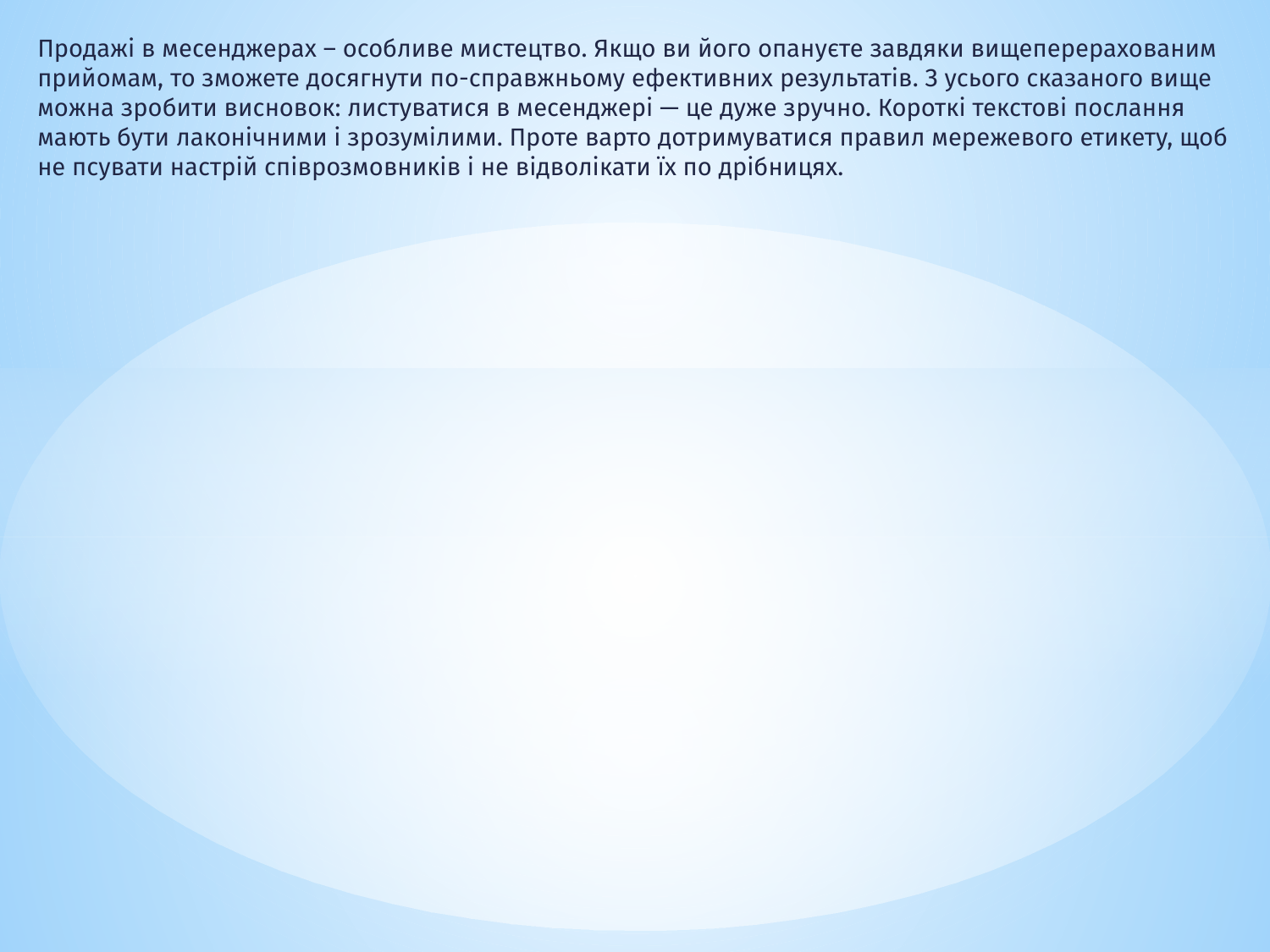

Продажі в месенджерах – особливе мистецтво. Якщо ви його опануєте завдяки вищеперерахованим прийомам, то зможете досягнути по-справжньому ефективних результатів. З усього сказаного вище можна зробити висновок: листуватися в месенджері — це дуже зручно. Короткі текстові послання мають бути лаконічними і зрозумілими. Проте варто дотримуватися правил мережевого етикету, щоб не псувати настрій співрозмовників і не відволікати їх по дрібницях.